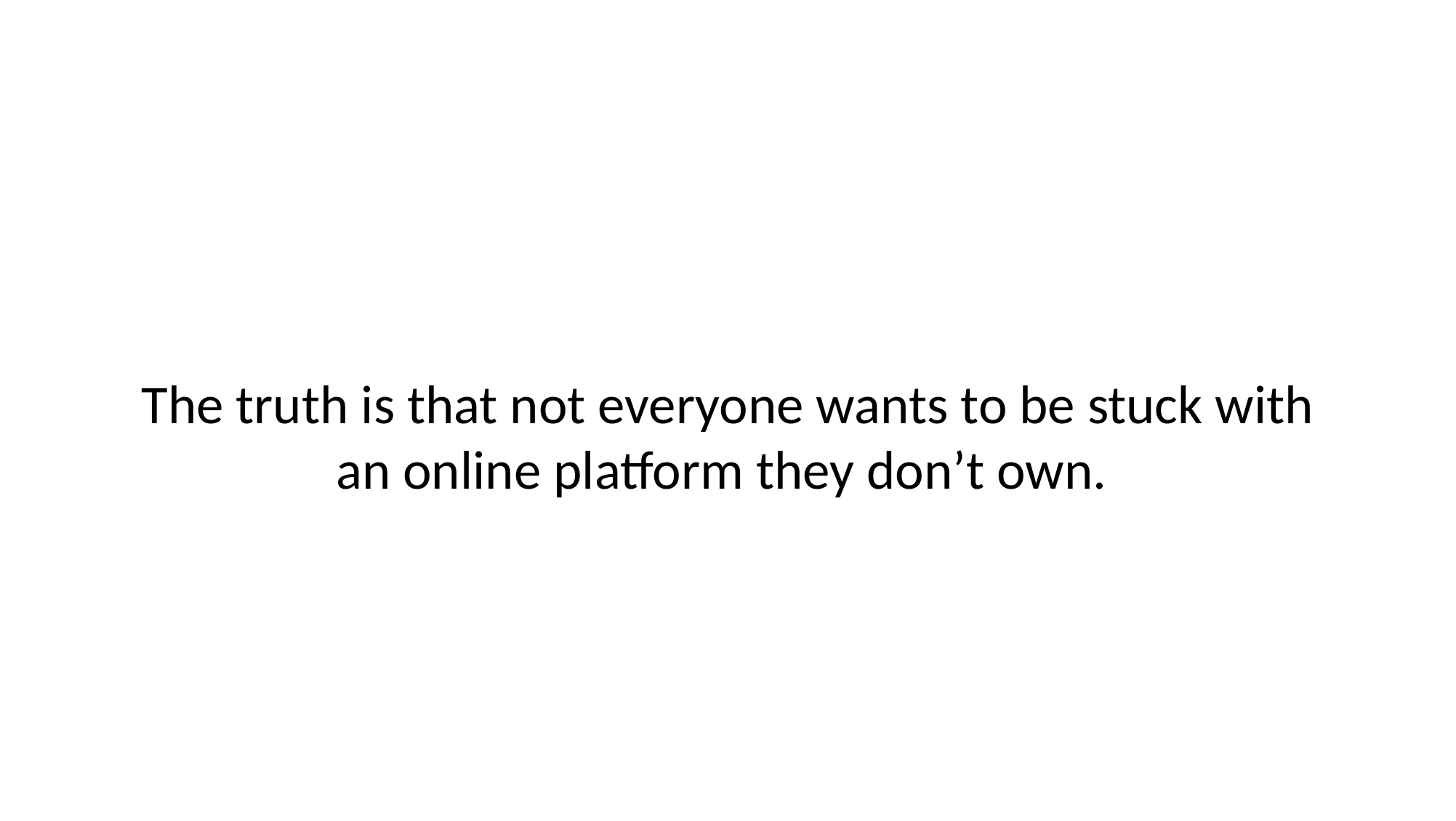

# The truth is that not everyone wants to be stuck with an online platform they don’t own.